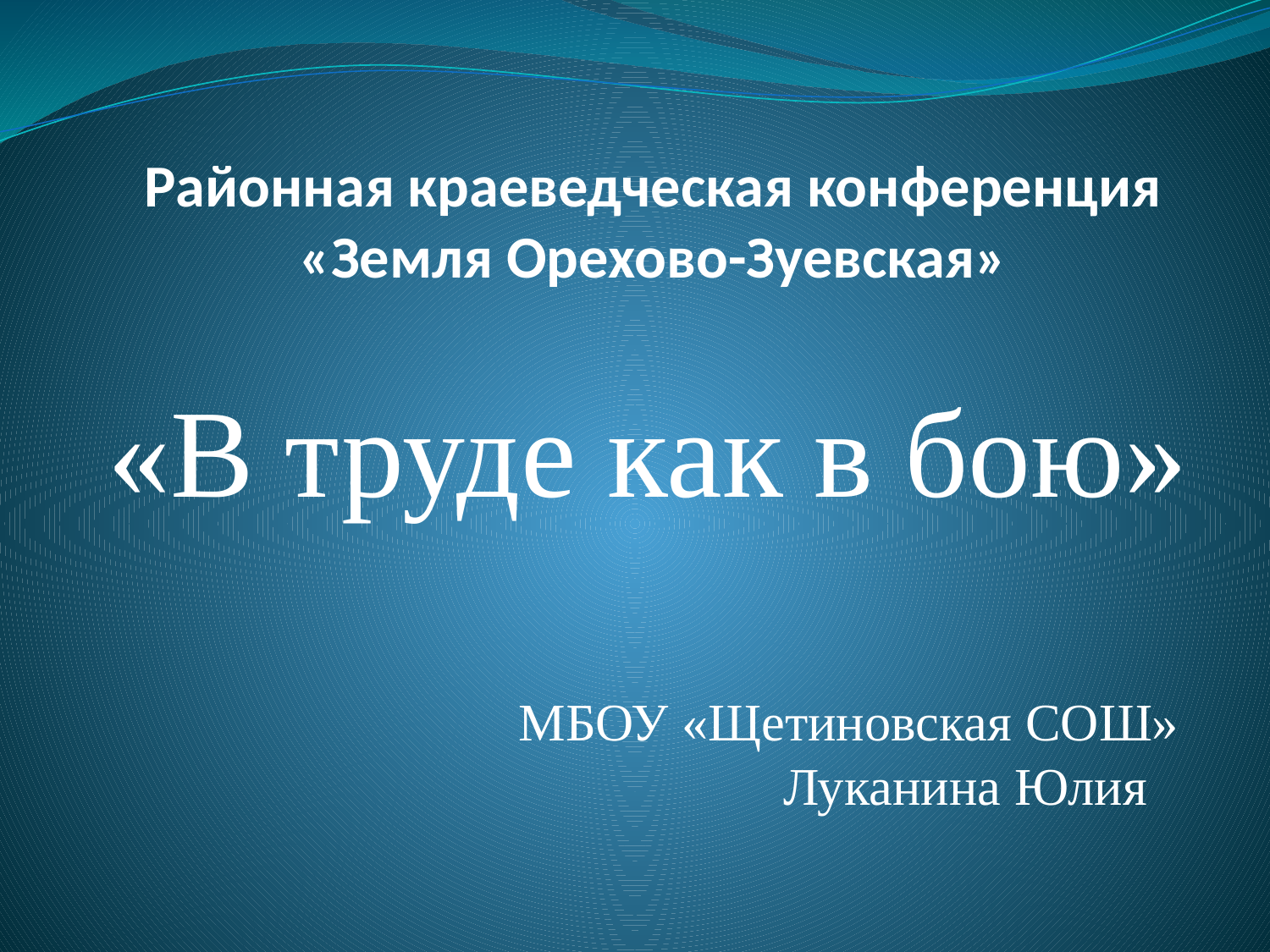

# Районная краеведческая конференция «Земля Орехово-Зуевская»
«В труде как в бою»

                                 МБОУ «Щетиновская СОШ»                                             		Луканина Юлия